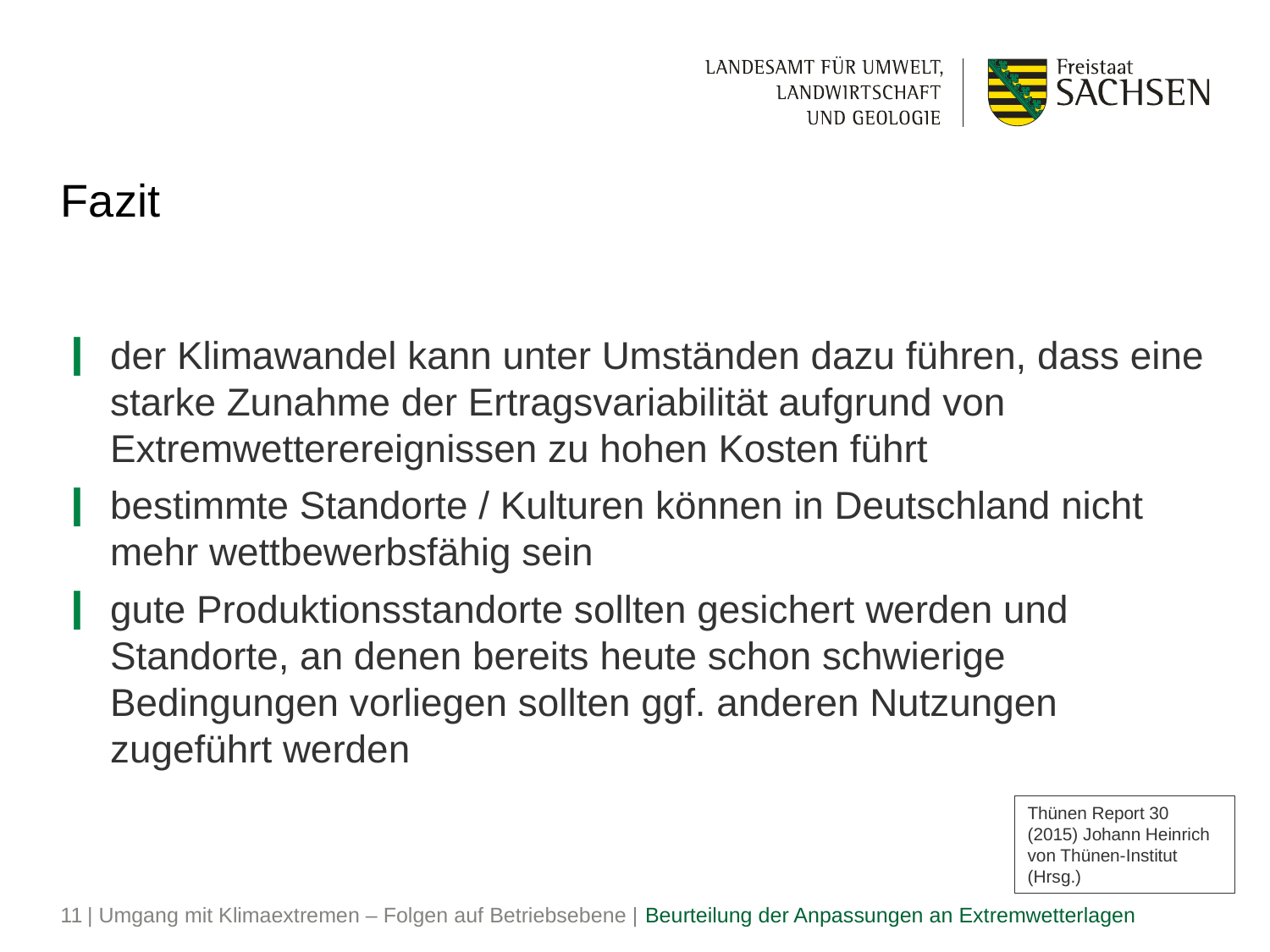

# Fazit
der Klimawandel kann unter Umständen dazu führen, dass eine starke Zunahme der Ertragsvariabilität aufgrund von Extremwetterereignissen zu hohen Kosten führt
bestimmte Standorte / Kulturen können in Deutschland nicht mehr wettbewerbsfähig sein
gute Produktionsstandorte sollten gesichert werden und Standorte, an denen bereits heute schon schwierige Bedingungen vorliegen sollten ggf. anderen Nutzungen zugeführt werden
Thünen Report 30 (2015) Johann Heinrich von Thünen-Institut (Hrsg.)